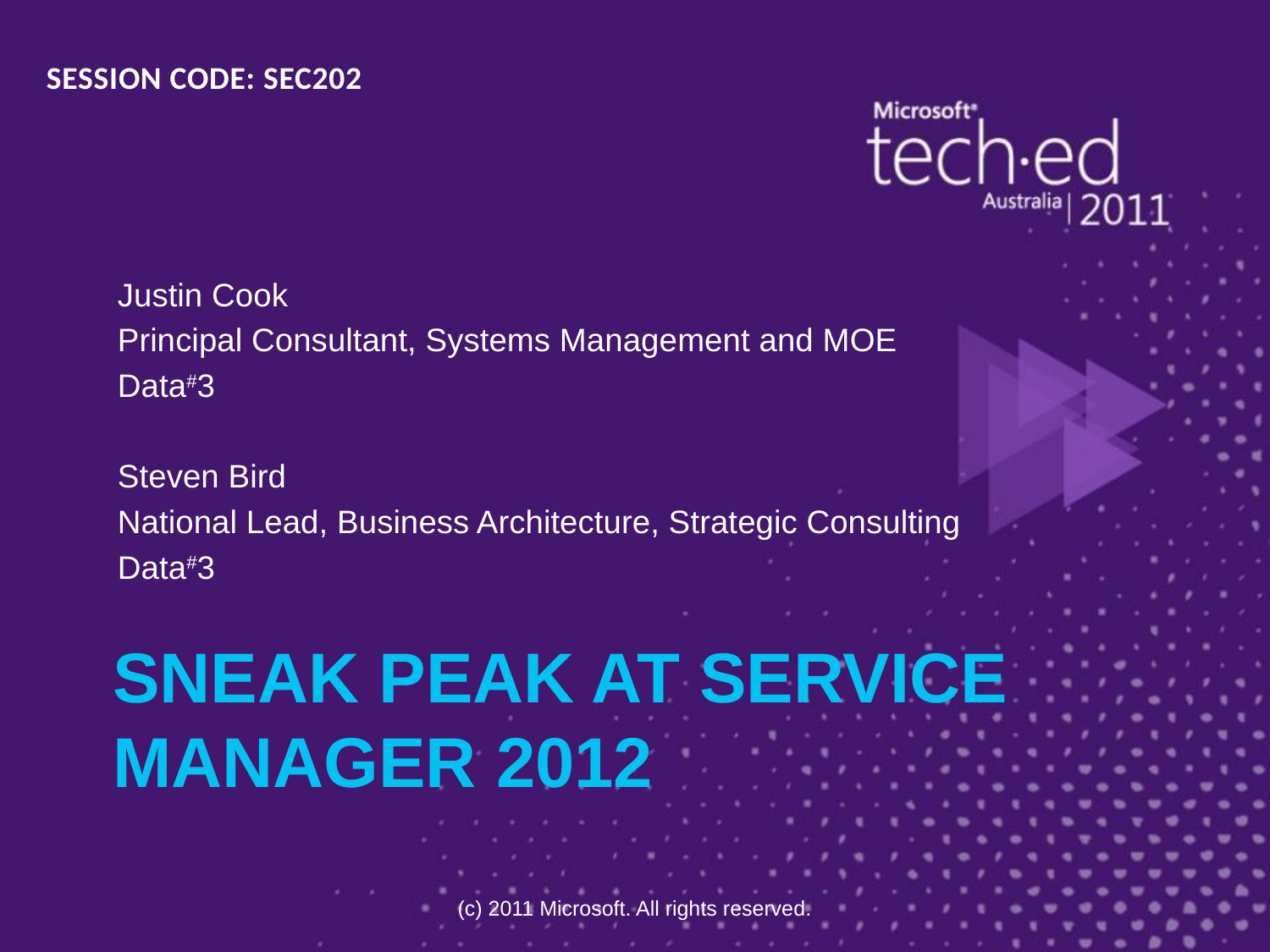

SESSION CODE: SEC202
Justin Cook
Principal Consultant, Systems Management and MOE
Data#3

Steven Bird
National Lead, Business Architecture, Strategic Consulting
Data#3
# SNEAK PEAK AT Service manager 2012
(c) 2011 Microsoft. All rights reserved.